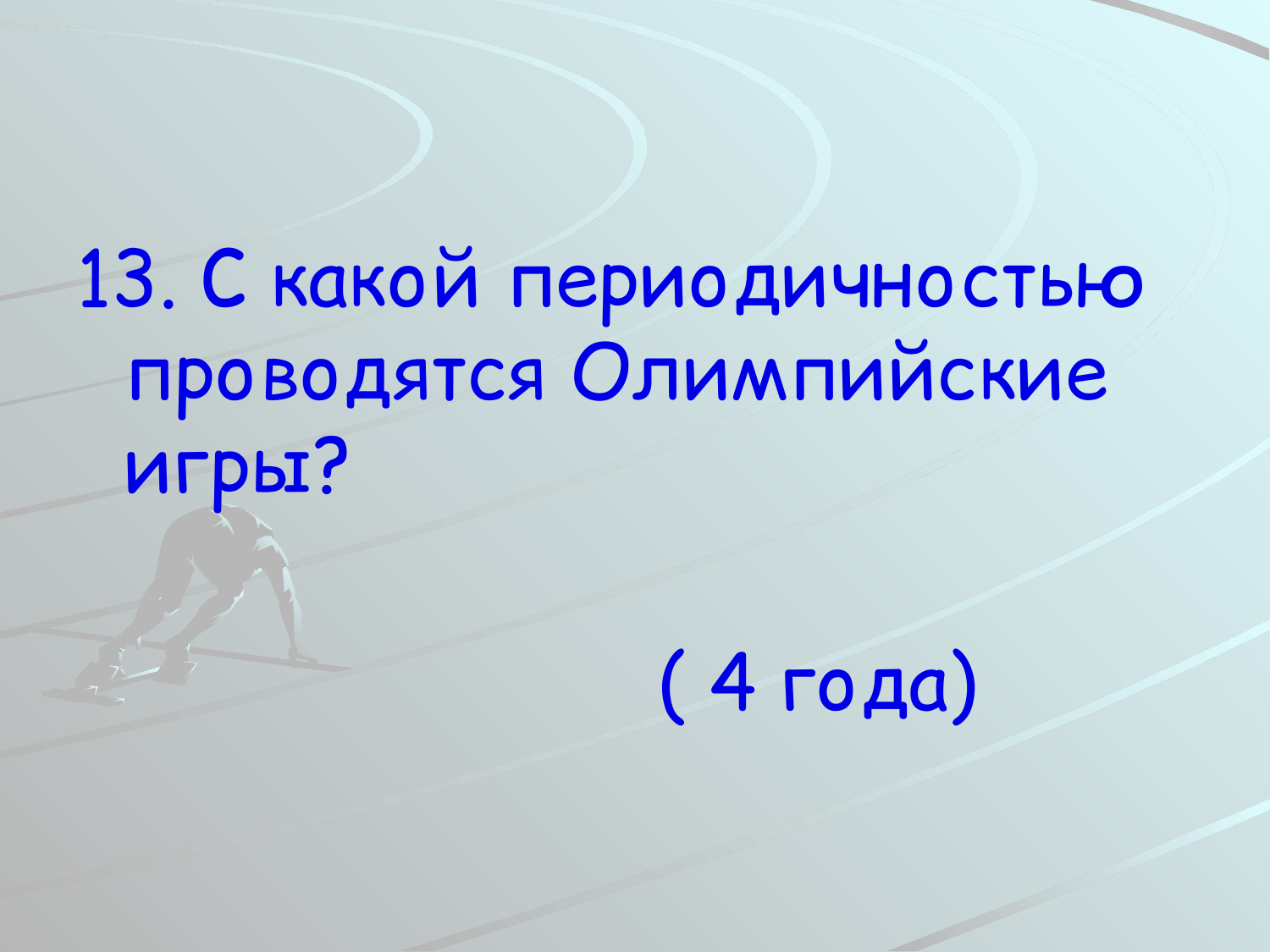

13. С какой периодичностью проводятся Олимпийские игры?

                         ( 4 года)